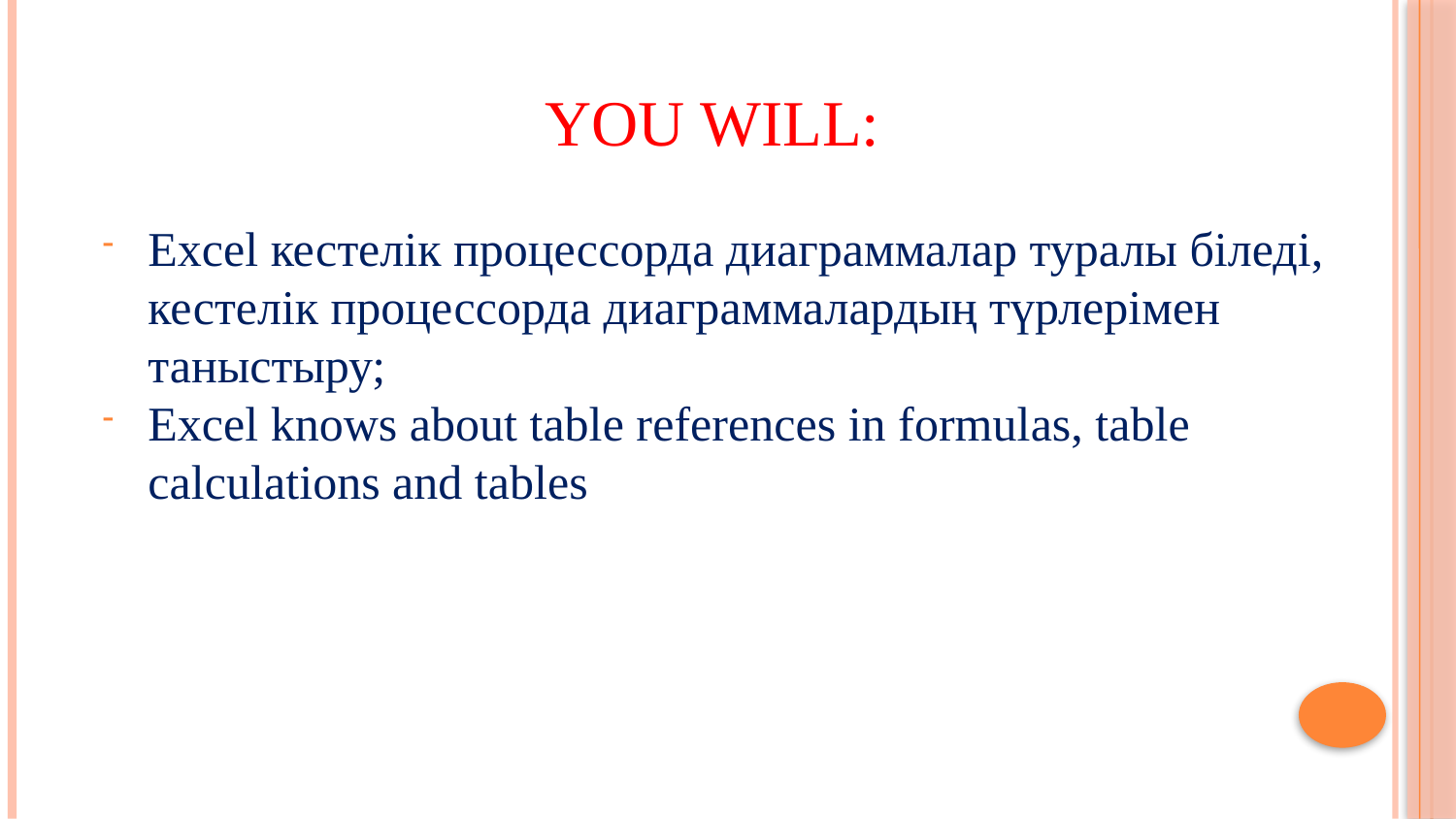

Exсel кестелік процессорда диаграммалар туралы біледі, кестелік процессорда диаграммалардың түрлерімен таныстыру;
Exсel knows about table references in formulas, table calculations and tables
# Оқу мақсаты: You will: